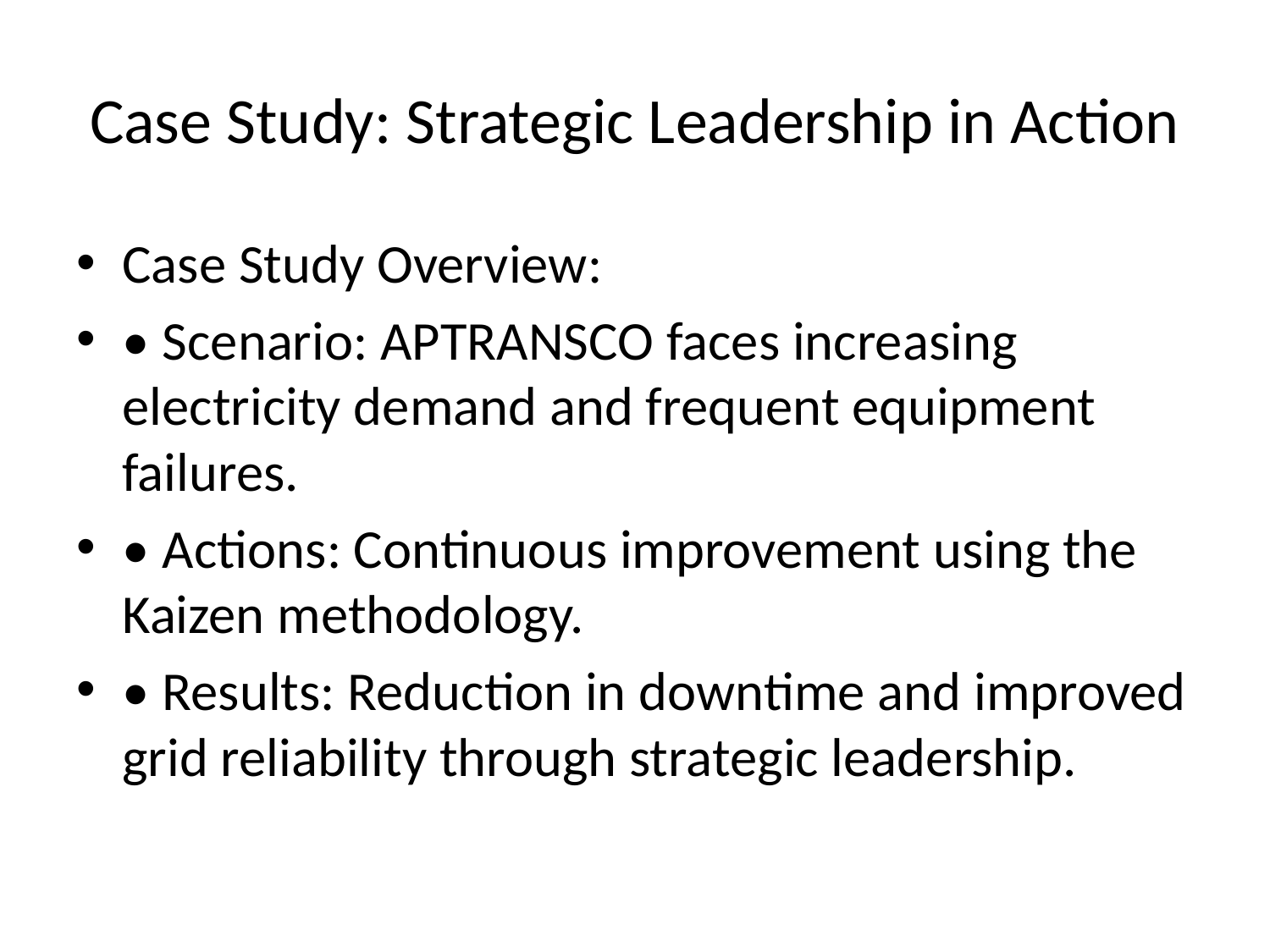

# Case Study: Strategic Leadership in Action
Case Study Overview:
• Scenario: APTRANSCO faces increasing electricity demand and frequent equipment failures.
• Actions: Continuous improvement using the Kaizen methodology.
• Results: Reduction in downtime and improved grid reliability through strategic leadership.